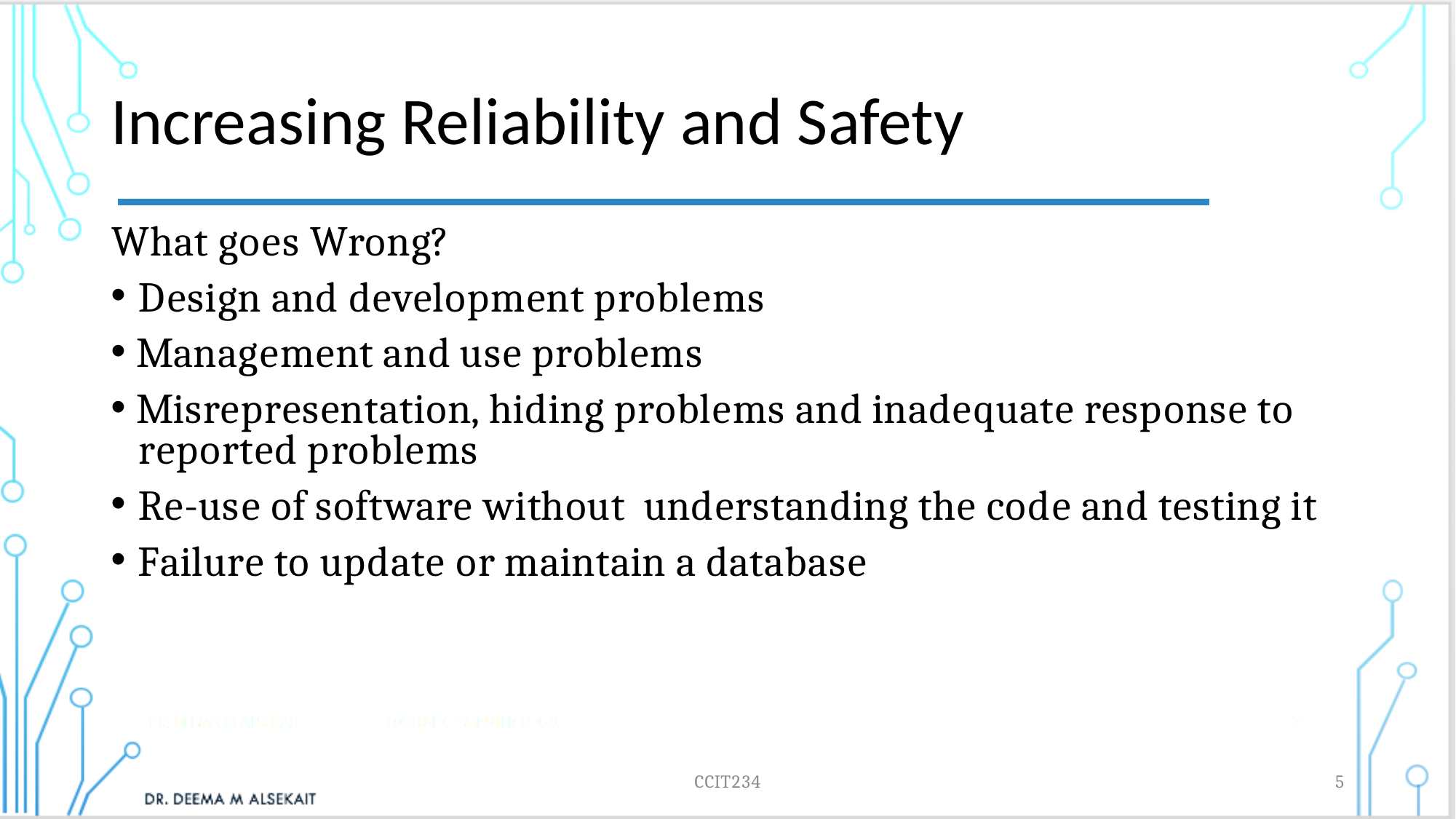

# Increasing Reliability and Safety
What goes Wrong?
Design and development problems
Management and use problems
Misrepresentation, hiding problems and inadequate response to reported problems
Re-use of software without  understanding the code and testing it
Failure to update or maintain a database

CCIT234
5